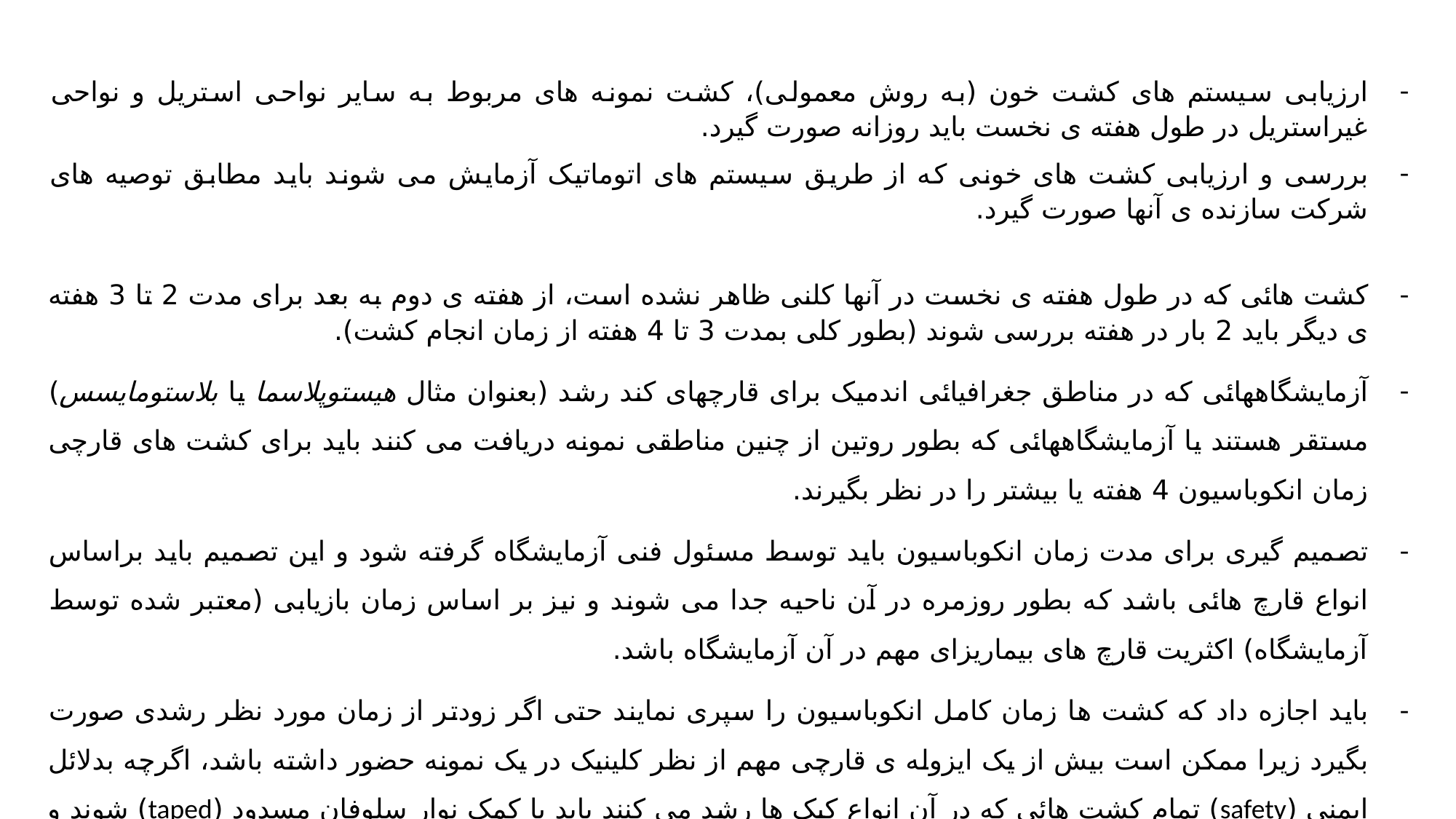

ارزیابی سیستم های کشت خون (به روش معمولی)، کشت نمونه های مربوط به سایر نواحی استریل و نواحی غیراستریل در طول هفته ی نخست باید روزانه صورت گیرد.
بررسی و ارزیابی کشت های خونی که از طریق سیستم های اتوماتیک آزمایش می شوند باید مطابق توصیه های شرکت سازنده ی آنها صورت گیرد.

کشت هائی که در طول هفته ی نخست در آنها کلنی ظاهر نشده است، از هفته ی دوم به بعد برای مدت 2 تا 3 هفته ی دیگر باید 2 بار در هفته بررسی شوند (بطور کلی بمدت 3 تا 4 هفته از زمان انجام کشت).
آزمایشگاههائی که در مناطق جغرافیائی اندمیک برای قارچهای کند رشد (بعنوان مثال هیستوپلاسما یا بلاستومایسس) مستقر هستند یا آزمایشگاههائی که بطور روتین از چنین مناطقی نمونه دریافت می کنند باید برای کشت های قارچی زمان انکوباسیون 4 هفته یا بیشتر را در نظر بگیرند.
تصمیم گیری برای مدت زمان انکوباسیون باید توسط مسئول فنی آزمایشگاه گرفته شود و این تصمیم باید براساس انواع قارچ هائی باشد که بطور روزمره در آن ناحیه جدا می شوند و نیز بر اساس زمان بازیابی (معتبر شده توسط آزمایشگاه) اکثریت قارچ های بیماریزای مهم در آن آزمایشگاه باشد.
باید اجازه داد که کشت ها زمان کامل انکوباسیون را سپری نمایند حتی اگر زودتر از زمان مورد نظر رشدی صورت بگیرد زیرا ممکن است بیش از یک ایزوله ی قارچی مهم از نظر کلینیک در یک نمونه حضور داشته باشد، اگرچه بدلائل ایمنی (safety) تمام کشت هائی که در آن انواع کپک ها رشد می کنند باید با کمک نوار سلوفان مسدود (taped) شوند و بدون سرپوش (یا درب) آزمایش نشوند و حتی الامکان در اولین فرصت امحاء شوند.